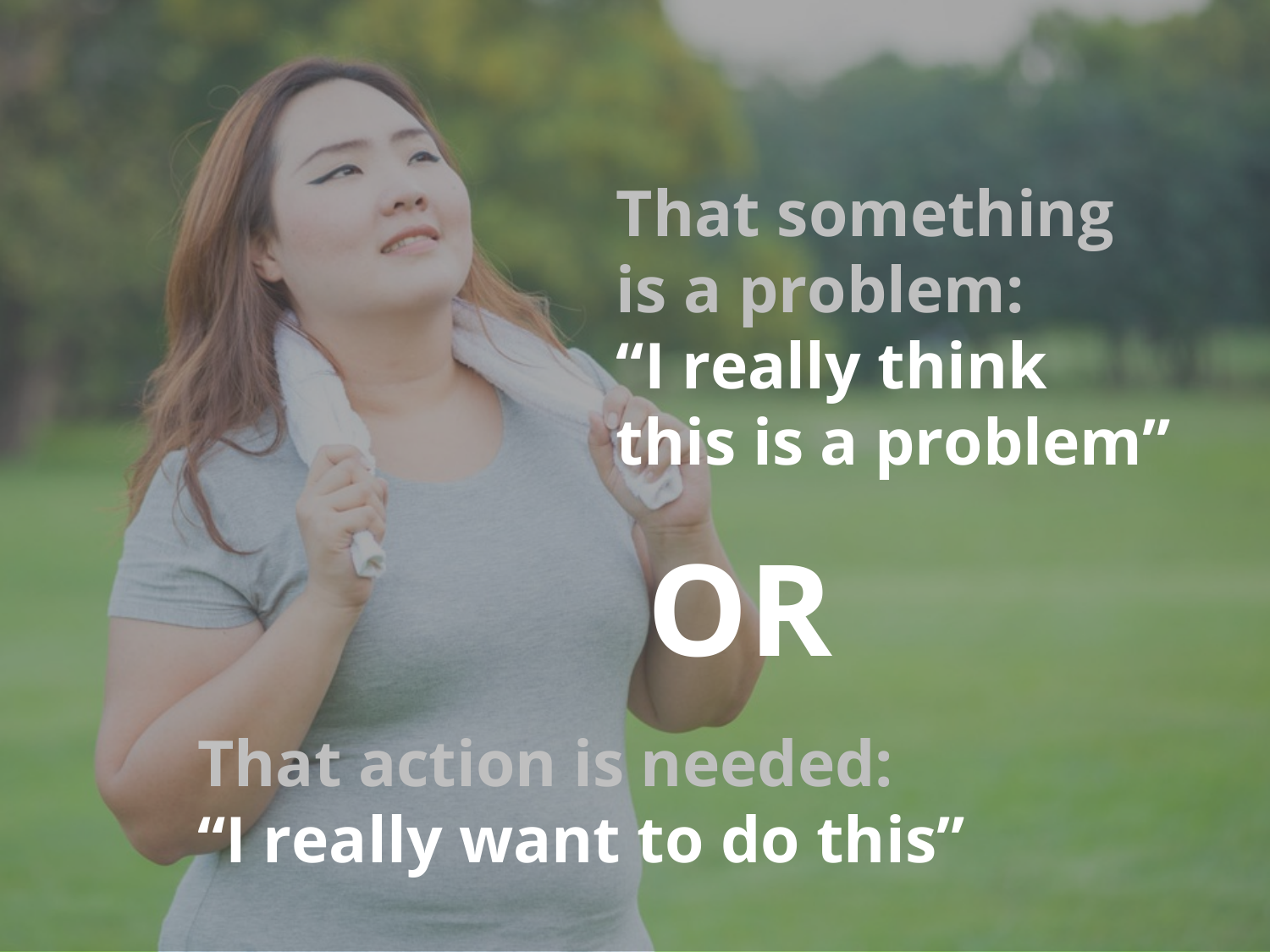

That something is a problem:
“I really think this is a problem”

OR
That action is needed:
“I really want to do this”